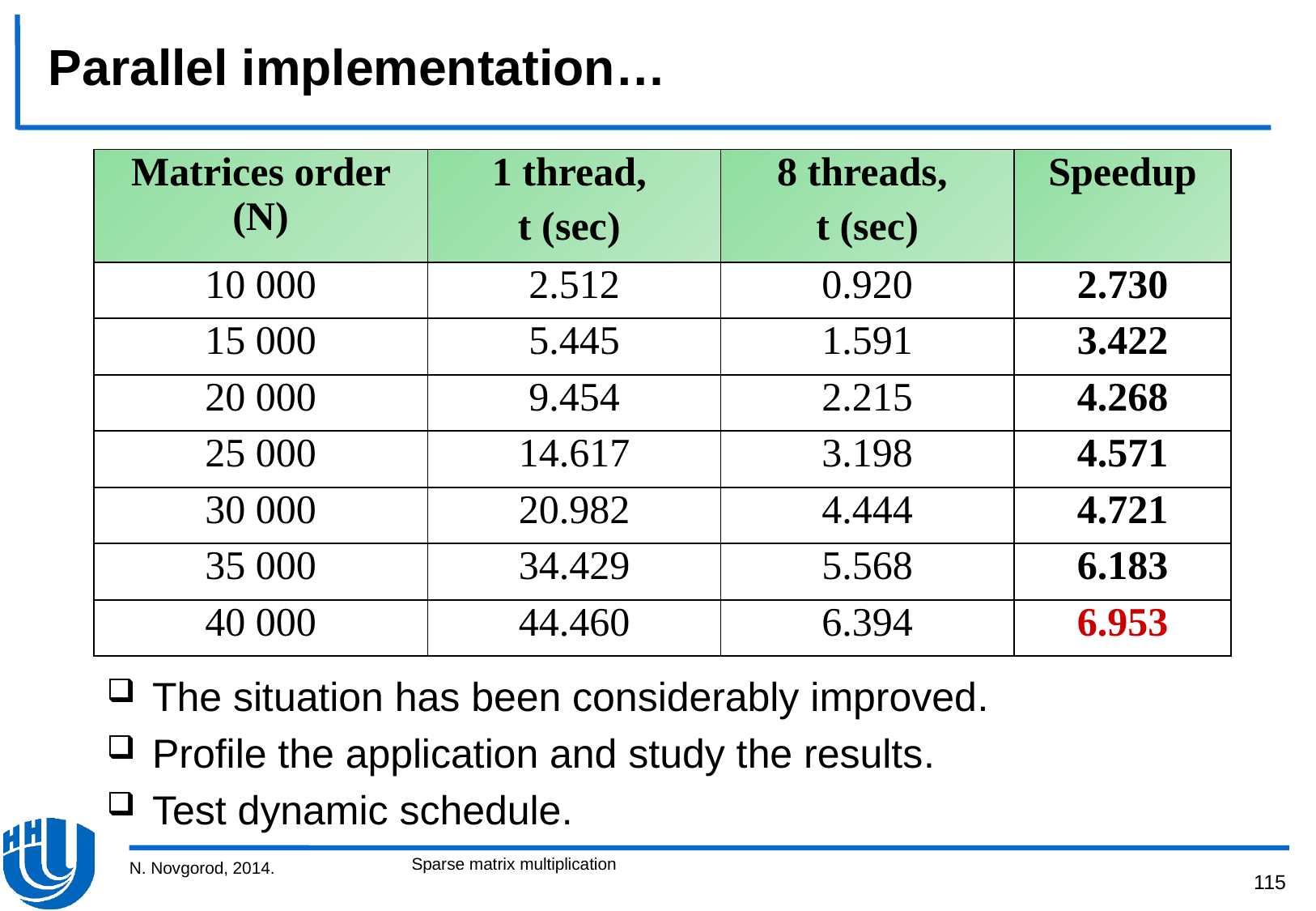

# Parallel implementation…
| Matrices order (N) | 1 thread, t (sec) | 8 threads, t (sec) | Speedup |
| --- | --- | --- | --- |
| 10 000 | 2.512 | 0.920 | 2.730 |
| 15 000 | 5.445 | 1.591 | 3.422 |
| 20 000 | 9.454 | 2.215 | 4.268 |
| 25 000 | 14.617 | 3.198 | 4.571 |
| 30 000 | 20.982 | 4.444 | 4.721 |
| 35 000 | 34.429 | 5.568 | 6.183 |
| 40 000 | 44.460 | 6.394 | 6.953 |
The situation has been considerably improved.
Profile the application and study the results.
Test dynamic schedule.
Sparse matrix multiplication
N. Novgorod, 2014.
115